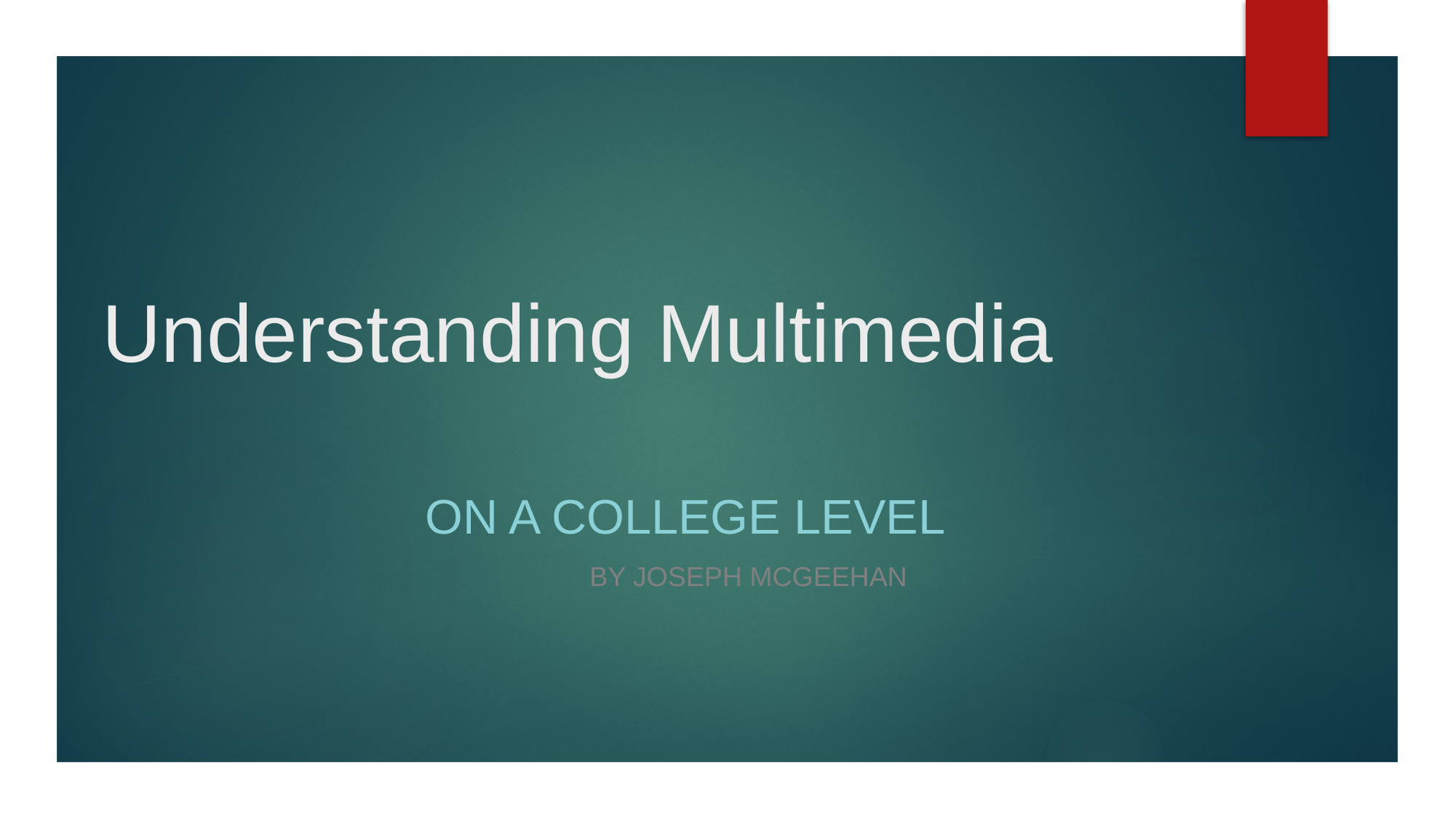

# Understanding Multimedia
On a college level
By Joseph McGeehan